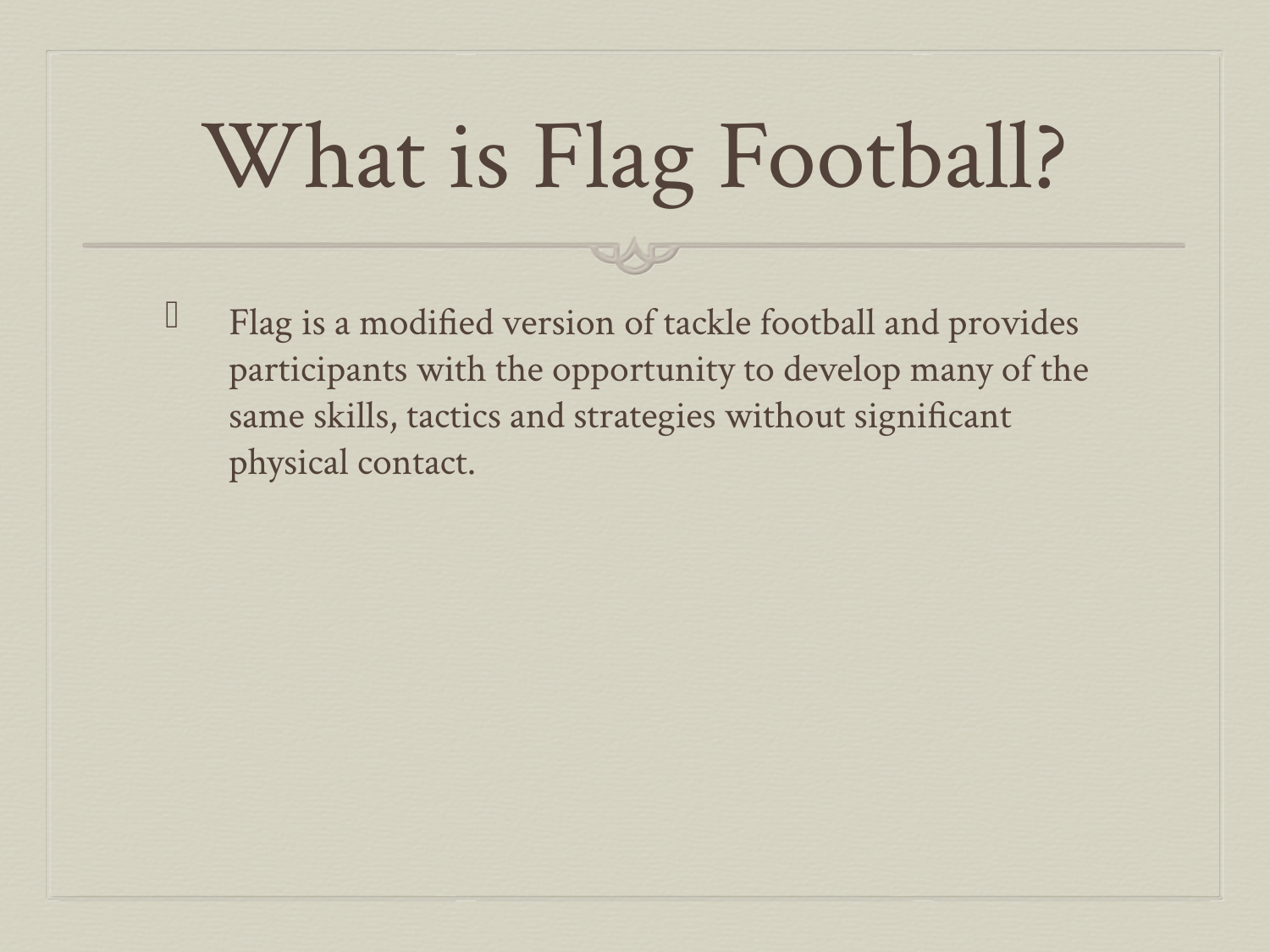

# What is Flag Football?
Flag is a modified version of tackle football and provides participants with the opportunity to develop many of the same skills, tactics and strategies without significant physical contact.